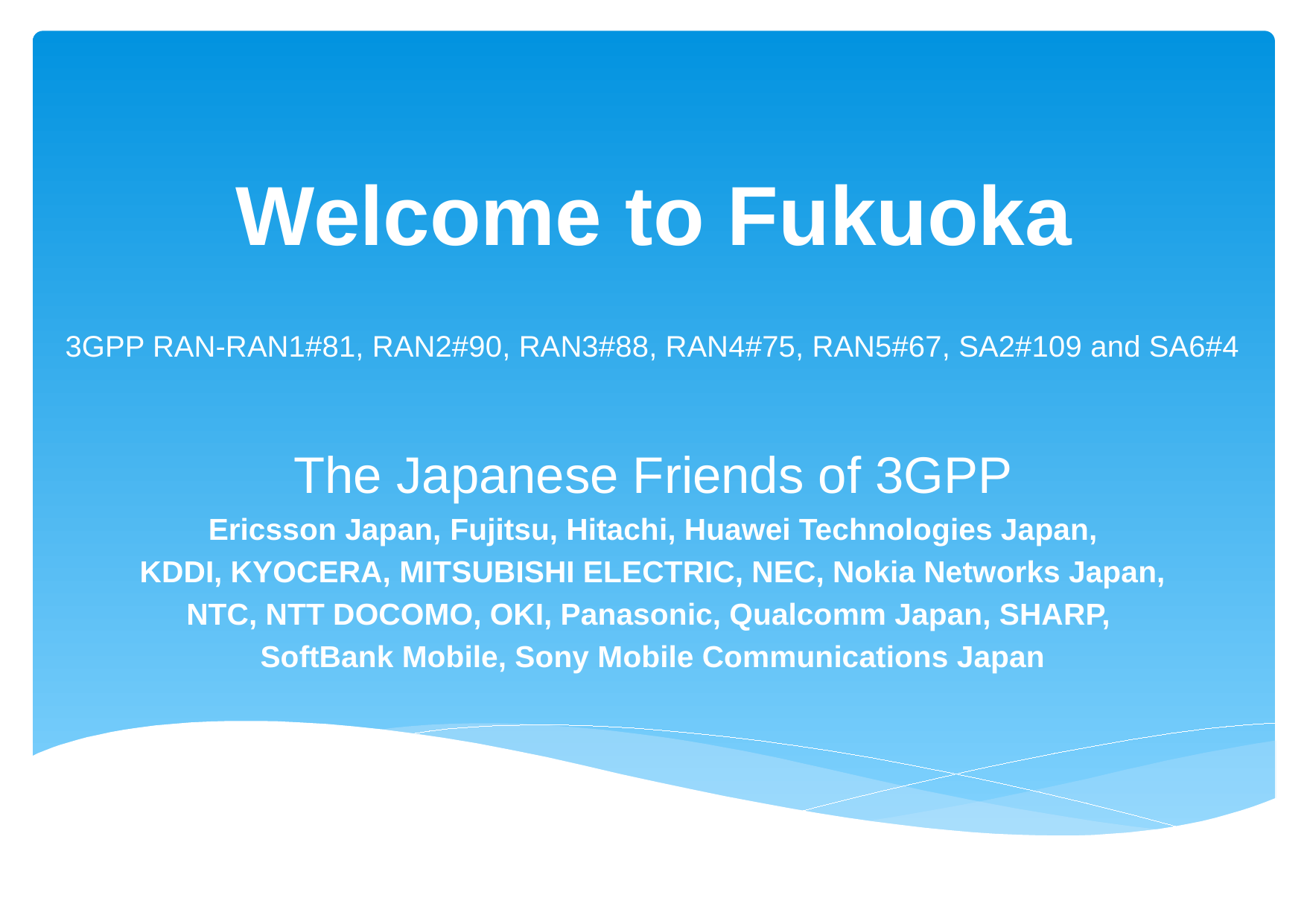

# Welcome to Fukuoka
3GPP RAN-RAN1#81, RAN2#90, RAN3#88, RAN4#75, RAN5#67, SA2#109 and SA6#4

The Japanese Friends of 3GPP
Ericsson Japan, Fujitsu, Hitachi, Huawei Technologies Japan,
KDDI, KYOCERA, MITSUBISHI ELECTRIC, NEC, Nokia Networks Japan,
NTC, NTT DOCOMO, OKI, Panasonic, Qualcomm Japan, SHARP,
SoftBank Mobile, Sony Mobile Communications Japan